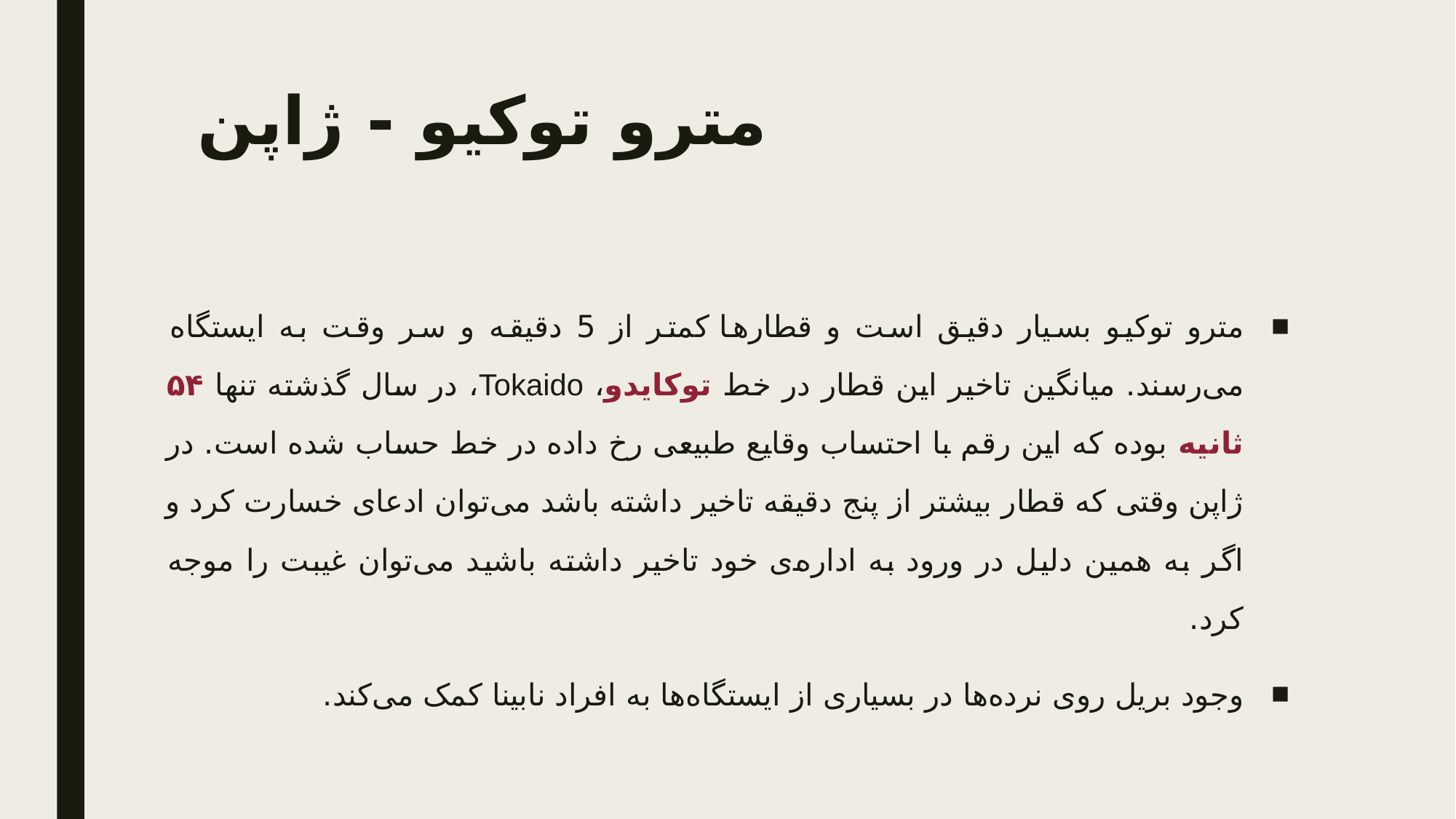

# مترو توکیو - ژاپن
مترو توکیو بسیار دقیق است و قطارها کمتر از 5 دقیقه و سر‌ وقت به ایستگاه می‌رسند. میانگین تاخیر این قطار در خط توکایدو، Tokaido، در سال گذشته تنها ۵۴ ثانیه بوده که این رقم با احتساب وقایع طبیعی رخ داده در خط حساب شده است. در ژاپن وقتی که قطار بیشتر از پنج دقیقه تاخیر داشته باشد می‌توان ادعای خسارت کرد و اگر به همین دلیل در ورود به اداره‌ی خود تاخیر داشته باشید می‌توان غیبت را موجه کرد.
وجود بریل روی نرده‌ها در بسیاری از ایستگاه‌ها به افراد نابینا کمک ‌می‌کند.